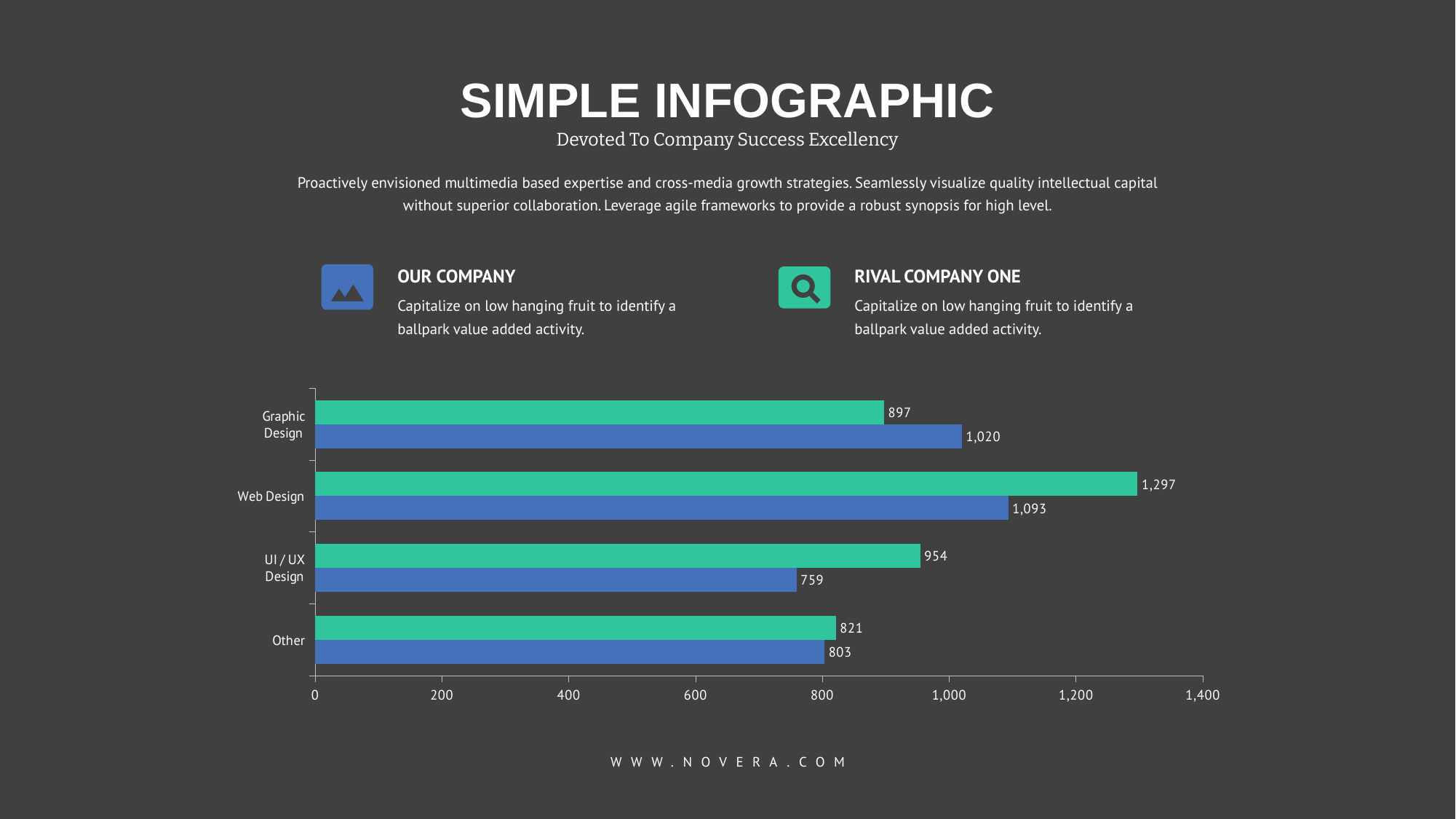

SIMPLE INFOGRAPHIC
Devoted To Company Success Excellency
Proactively envisioned multimedia based expertise and cross-media growth strategies. Seamlessly visualize quality intellectual capital without superior collaboration. Leverage agile frameworks to provide a robust synopsis for high level.
OUR COMPANY

Capitalize on low hanging fruit to identify a ballpark value added activity.
RIVAL COMPANY ONE

Capitalize on low hanging fruit to identify a ballpark value added activity.

### Chart

| Category | Rival Company | Our Company |
|---|---|---|
| Other | 803.0 | 821.0 |
| UI / UX Design | 759.0 | 954.0 |
| Web Design | 1093.0 | 1297.0 |
| Graphic Design | 1020.0 | 897.0 |
WWW.NOVERA.COM